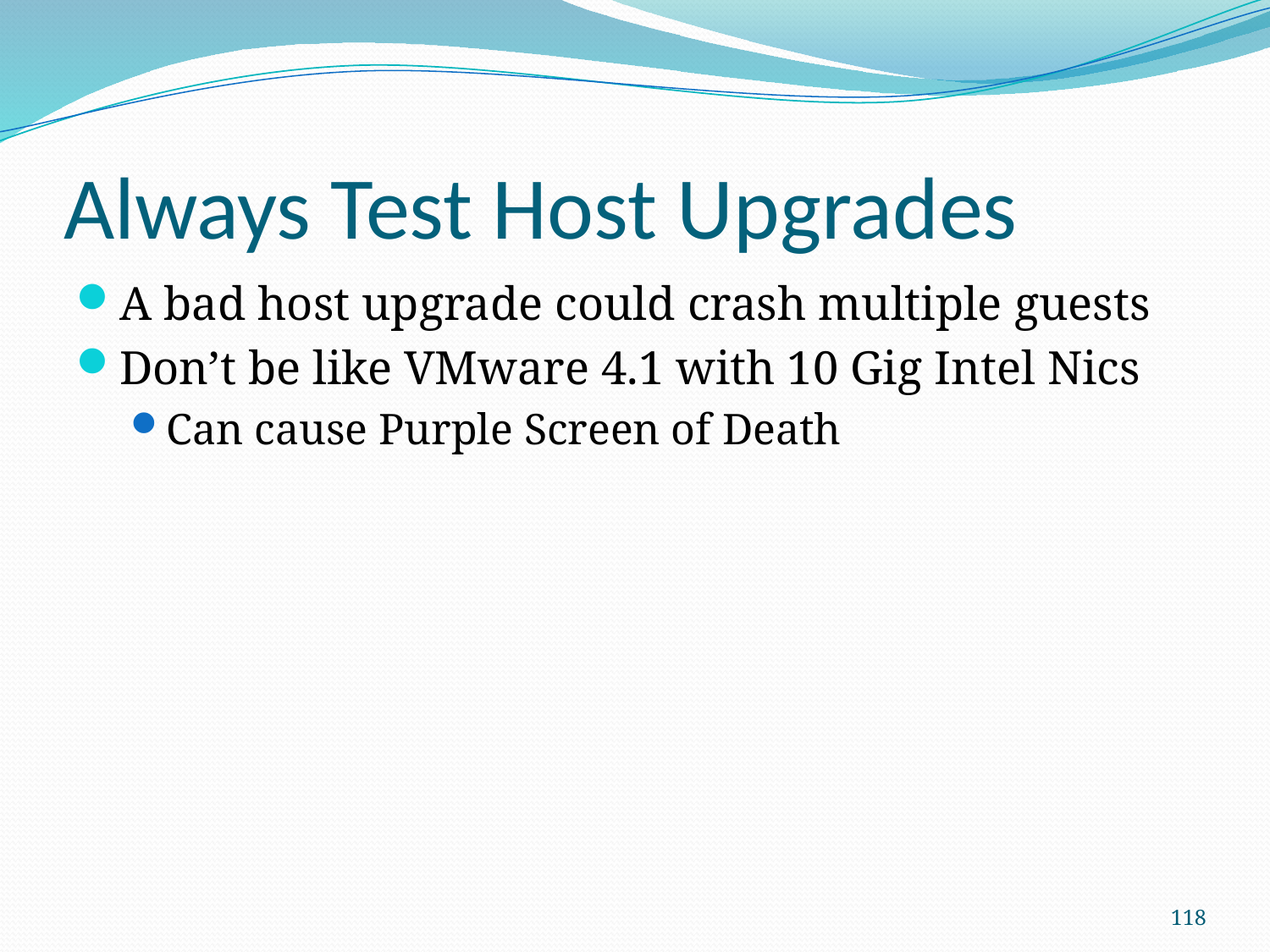

# Always Test Host Upgrades
A bad host upgrade could crash multiple guests
Don’t be like VMware 4.1 with 10 Gig Intel Nics
Can cause Purple Screen of Death

118